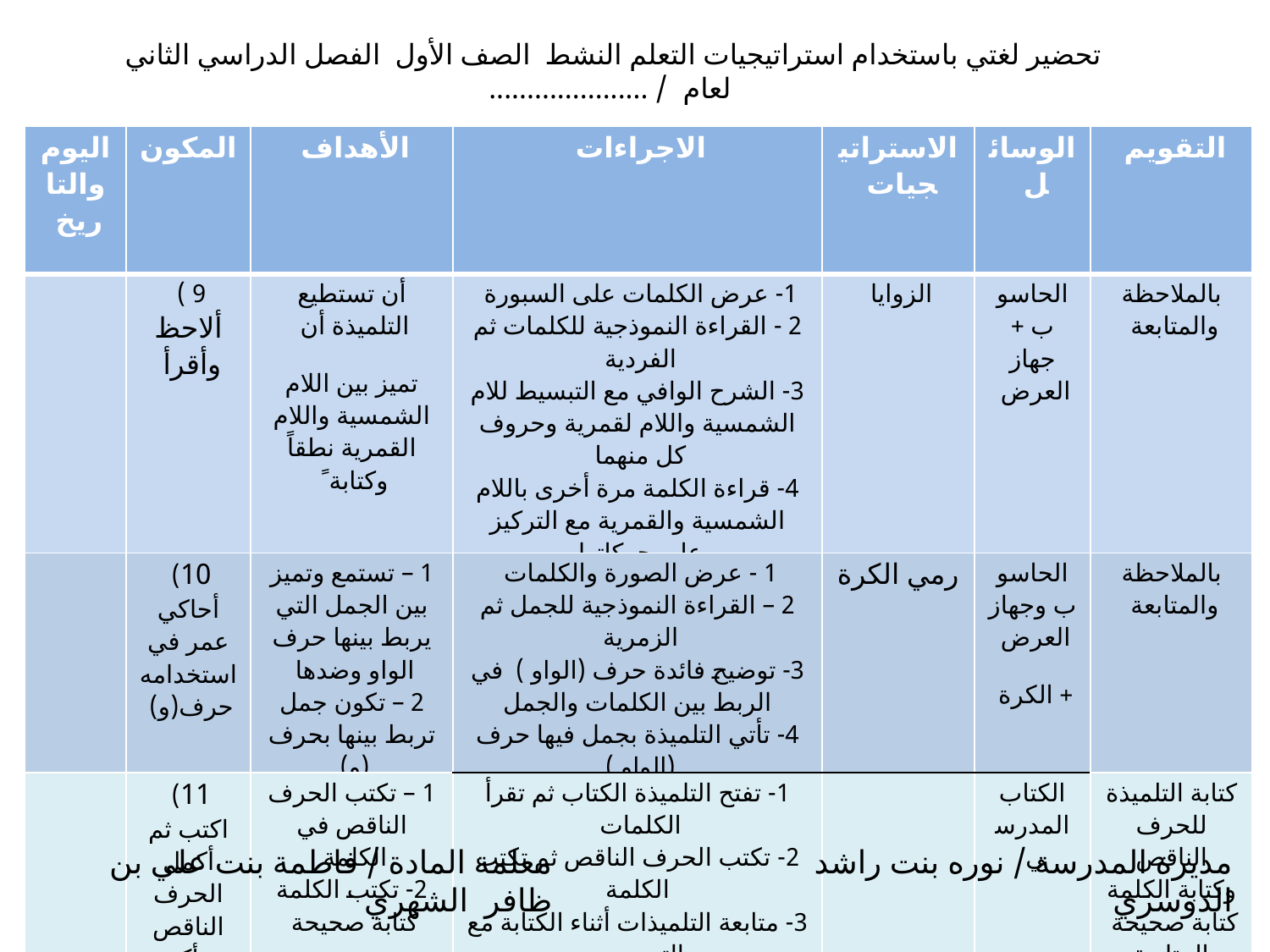

تحضير لغتي باستخدام استراتيجيات التعلم النشط  الصف الأول  الفصل الدراسي الثاني  لعام  / .....................

| اليوم والتاريخ | المكون | الأهداف | الاجراءات | الاستراتيجيات | الوسائل | التقويم |
| --- | --- | --- | --- | --- | --- | --- |
|  | 9 ) ألاحظ وأقرأ | أن تستطيع التلميذة أن تميز بين اللام الشمسية واللام القمرية نطقاً وكتابة ً | 1- عرض الكلمات على السبورة 2 - القراءة النموذجية للكلمات ثم الفردية 3- الشرح الوافي مع التبسيط للام الشمسية واللام لقمرية وحروف كل منهما 4- قراءة الكلمة مرة أخرى باللام الشمسية والقمرية مع التركيز على حركاتها | الزوايا | الحاسوب + جهاز العرض | بالملاحظة والمتابعة |
|  | 10) أحاكي عمر في استخدامه حرف(و) | 1 – تستمع وتميز بين الجمل التي يربط بينها حرف الواو وضدها 2 – تكون جمل تربط بينها بحرف (و) | 1 - عرض الصورة والكلمات 2 – القراءة النموذجية للجمل ثم الزمرية 3- توضيح فائدة حرف (الواو ) في الربط بين الكلمات والجمل 4- تأتي التلميذة بجمل فيها حرف (الواو ) | رمي الكرة | الحاسوب وجهاز العرض + الكرة | بالملاحظة والمتابعة |
|  | 11) اكتب ثم أكمل الحرف الناقص ثم أكتب الكلمة | 1 – تكتب الحرف الناقص في الكلمة 2- تكتب الكلمة كتابة صحيحة | 1- تفتح التلميذة الكتاب ثم تقرأ الكلمات 2- تكتب الحرف الناقص ثم تكتب الكلمة 3- متابعة التلميذات أثناء الكتابة مع التصويب |  | الكتاب المدرسي | كتابة التلميذة للحرف الناقص وكتابة الكلمة كتابة صحيحة بالمتابعة |
معلمة المادة / فاطمة بنت علي بن ظافر  الشهري
مديرة المدرسة / نوره بنت راشد الدوسري